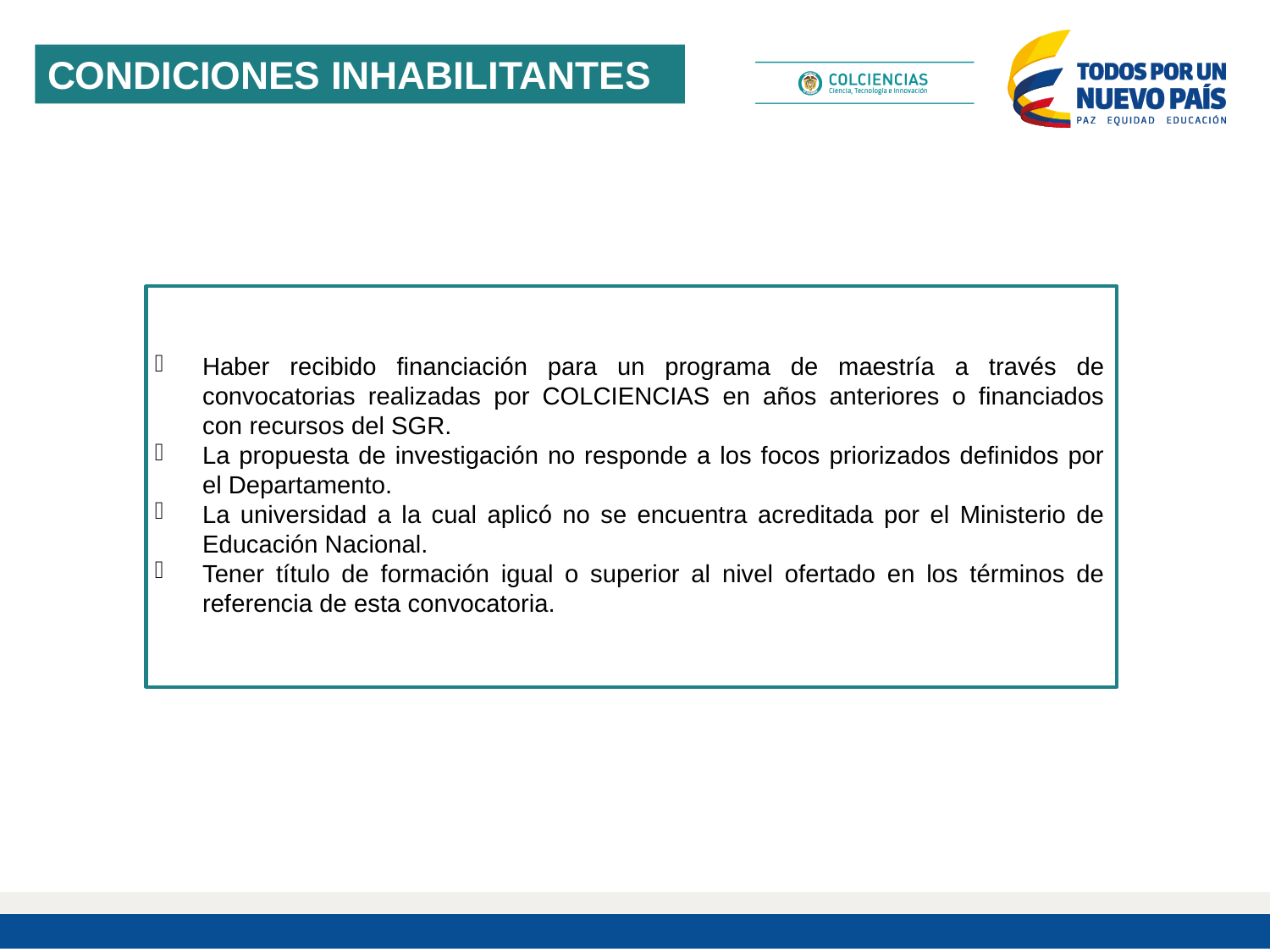

CONDICIONES INHABILITANTES

Haber recibido financiación para un programa de maestría a través de convocatorias realizadas por COLCIENCIAS en años anteriores o financiados con recursos del SGR.
La propuesta de investigación no responde a los focos priorizados definidos por el Departamento.
La universidad a la cual aplicó no se encuentra acreditada por el Ministerio de Educación Nacional.
Tener título de formación igual o superior al nivel ofertado en los términos de referencia de esta convocatoria.